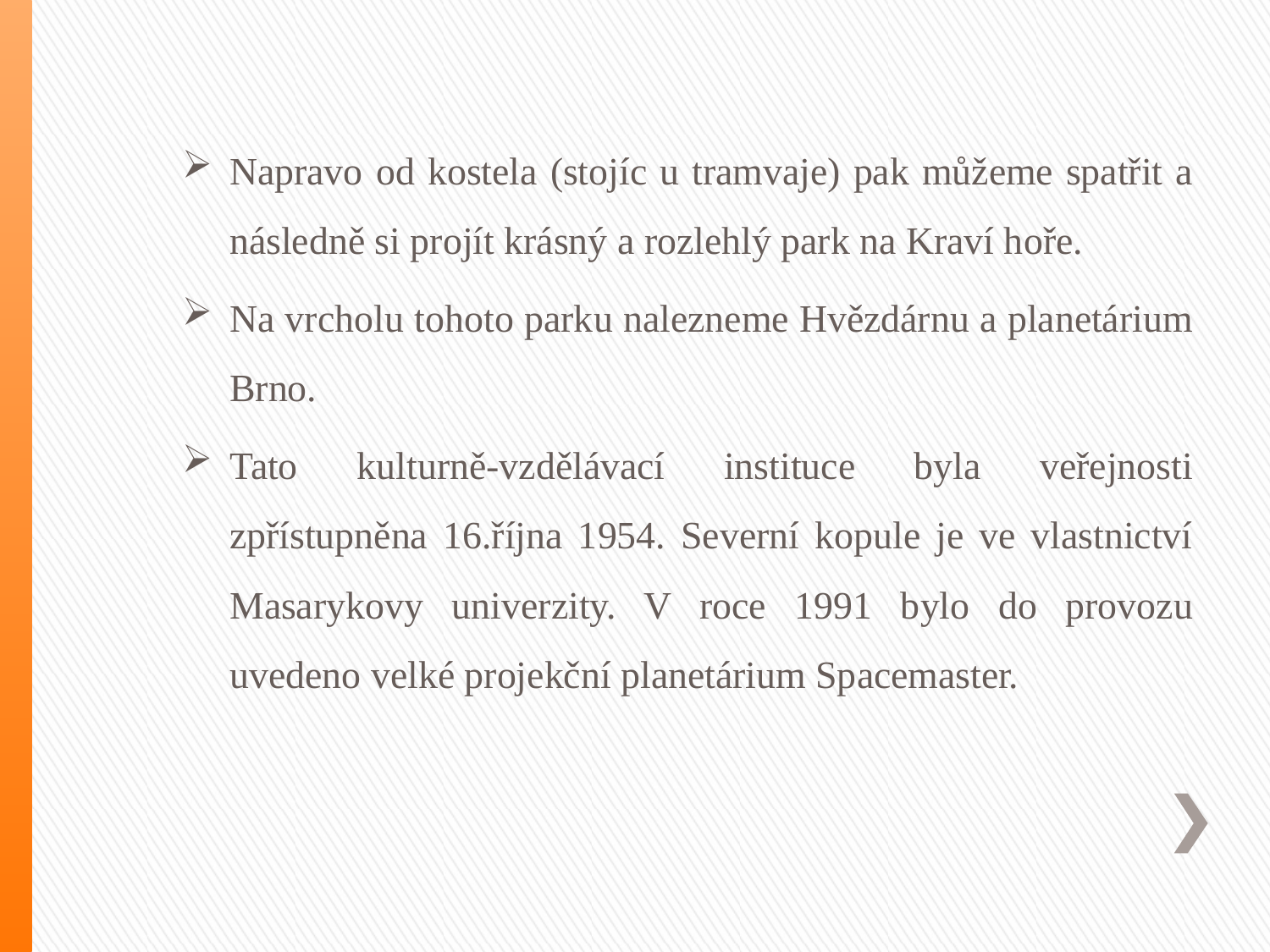

Napravo od kostela (stojíc u tramvaje) pak můžeme spatřit a následně si projít krásný a rozlehlý park na Kraví hoře.
Na vrcholu tohoto parku nalezneme Hvězdárnu a planetárium Brno.
Tato kulturně-vzdělávací instituce byla veřejnosti zpřístupněna 16.října 1954. Severní kopule je ve vlastnictví Masarykovy univerzity. V roce 1991 bylo do provozu uvedeno velké projekční planetárium Spacemaster.